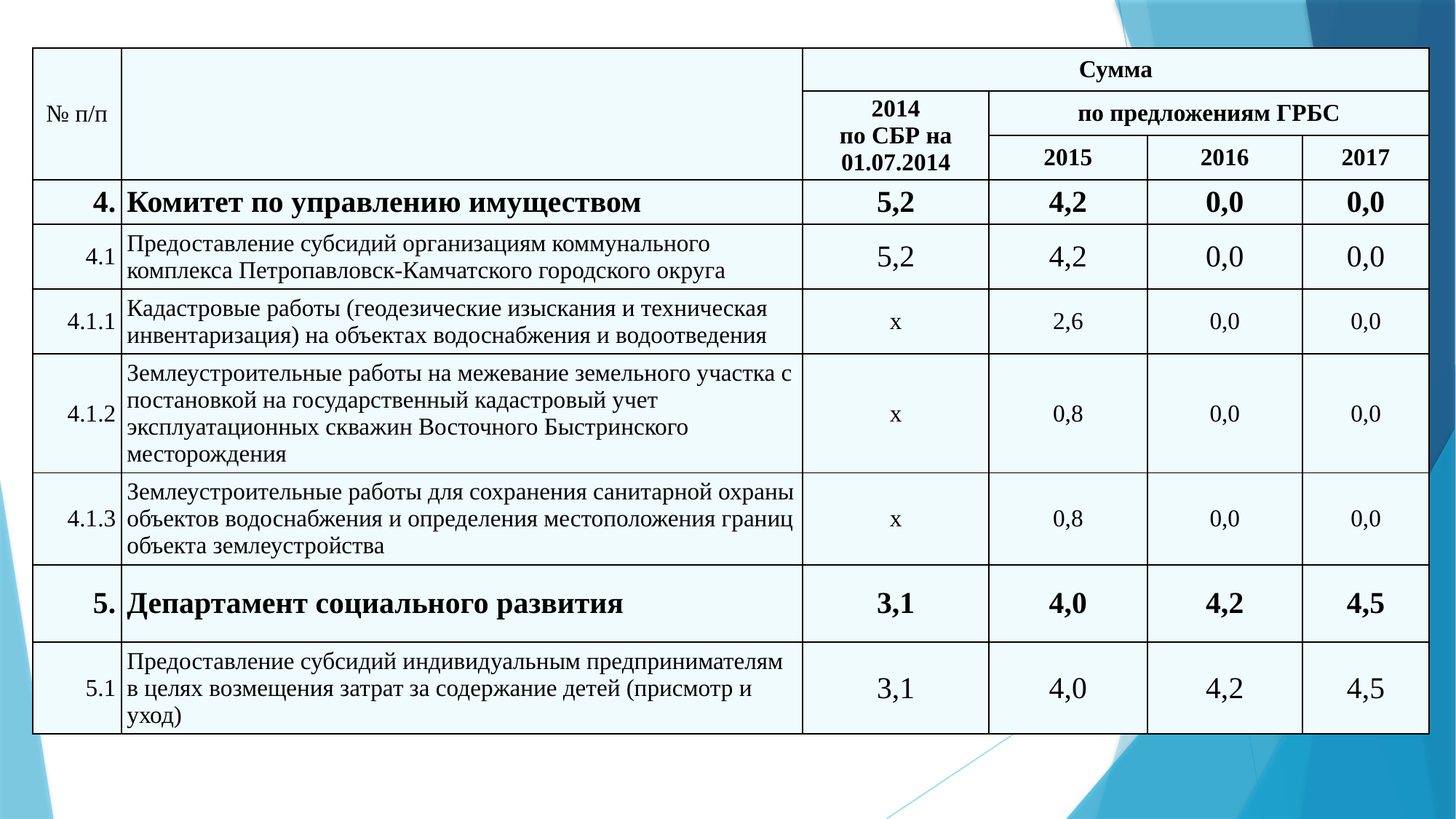

| № п/п |  | Сумма |  |  |  |
| --- | --- | --- | --- | --- | --- |
|  |  | 2014 по СБР на 01.07.2014 | по предложениям ГРБС |  |  |
|  |  |  | 2015 | 2016 | 2017 |
| 4. | Комитет по управлению имуществом | 5,2 | 4,2 | 0,0 | 0,0 |
| 4.1 | Предоставление субсидий организациям коммунального комплекса Петропавловск-Камчатского городского округа | 5,2 | 4,2 | 0,0 | 0,0 |
| 4.1.1 | Кадастровые работы (геодезические изыскания и техническая инвентаризация) на объектах водоснабжения и водоотведения | х | 2,6 | 0,0 | 0,0 |
| 4.1.2 | Землеустроительные работы на межевание земельного участка с постановкой на государственный кадастровый учет эксплуатационных скважин Восточного Быстринского месторождения | х | 0,8 | 0,0 | 0,0 |
| 4.1.3 | Землеустроительные работы для сохранения санитарной охраны объектов водоснабжения и определения местоположения границ объекта землеустройства | х | 0,8 | 0,0 | 0,0 |
| 5. | Департамент социального развития | 3,1 | 4,0 | 4,2 | 4,5 |
| 5.1 | Предоставление субсидий индивидуальным предпринимателям в целях возмещения затрат за содержание детей (присмотр и уход) | 3,1 | 4,0 | 4,2 | 4,5 |